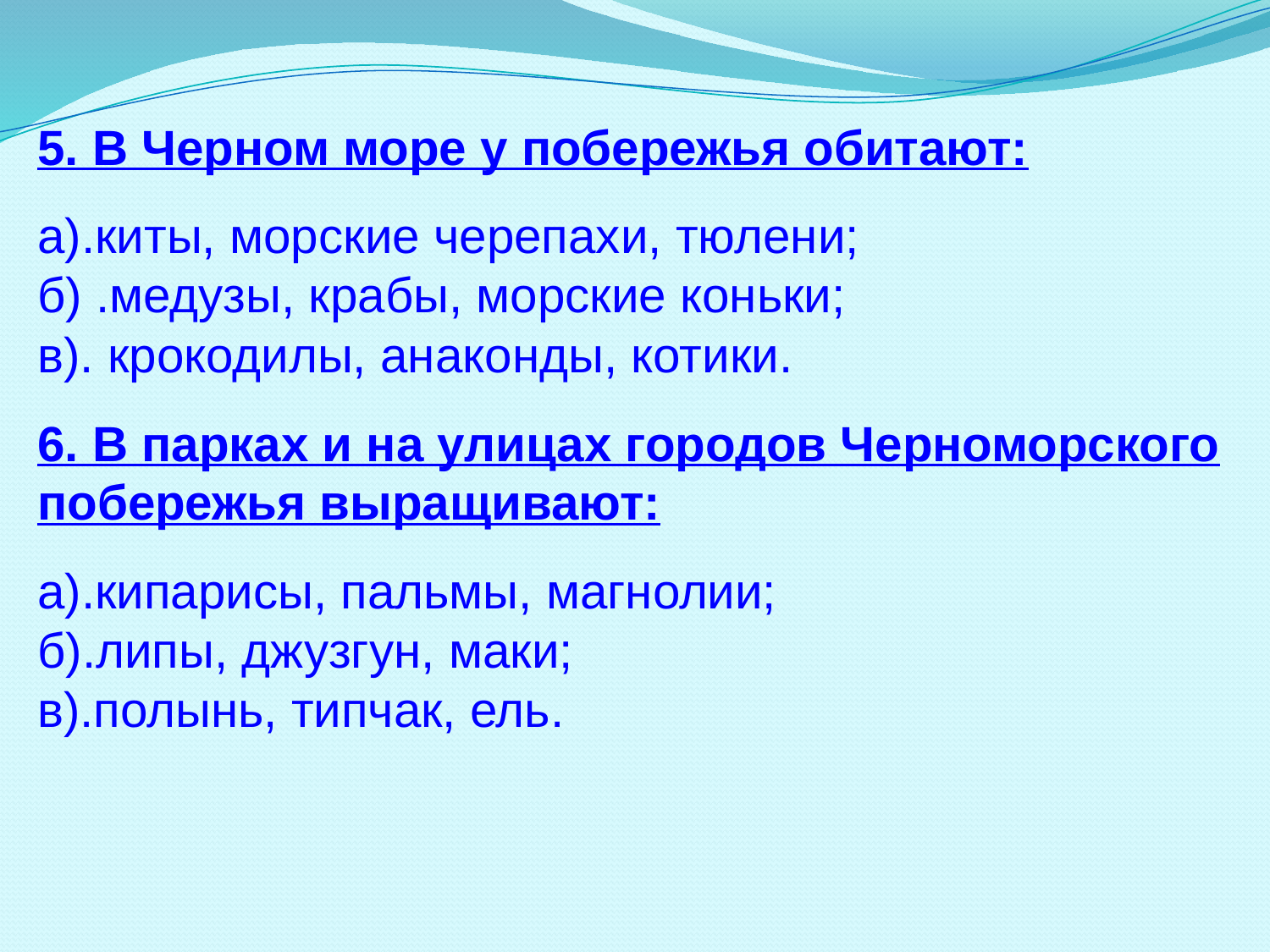

5. В Черном море у побережья обитают:

а).киты, морские черепахи, тюлени;
б) .медузы, крабы, морские коньки;
в). крокодилы, анаконды, котики.

6. В парках и на улицах городов Черноморского побережья выращивают:

а).кипарисы, пальмы, магнолии;
б).липы, джузгун, маки;
в).полынь, типчак, ель.